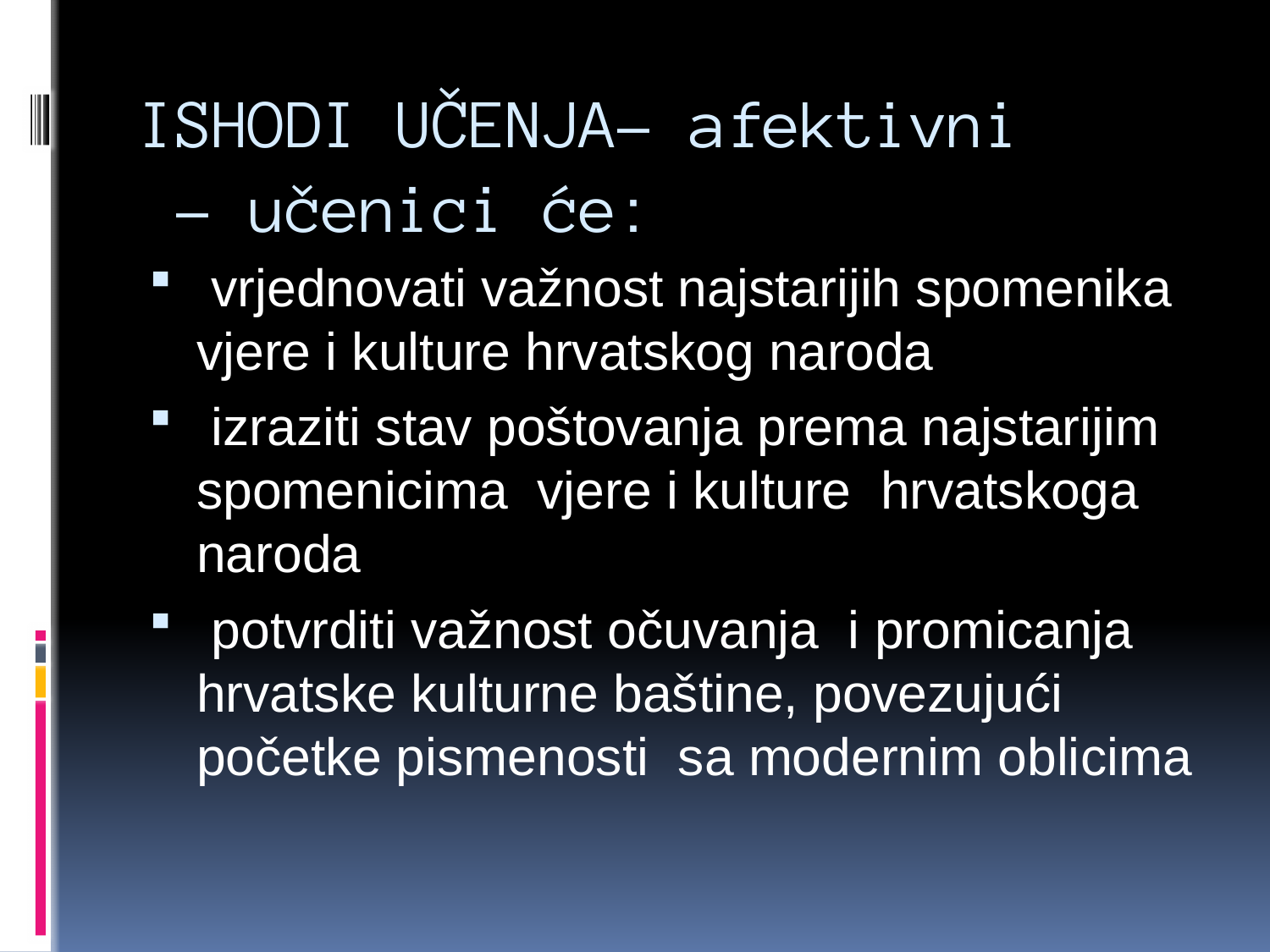

# ISHODI UČENJA- afektivni - učenici će:
 vrjednovati važnost najstarijih spomenika vjere i kulture hrvatskog naroda
 izraziti stav poštovanja prema najstarijim spomenicima  vjere i kulture  hrvatskoga naroda
 potvrditi važnost očuvanja  i promicanja  hrvatske kulturne baštine, povezujući početke pismenosti  sa modernim oblicima